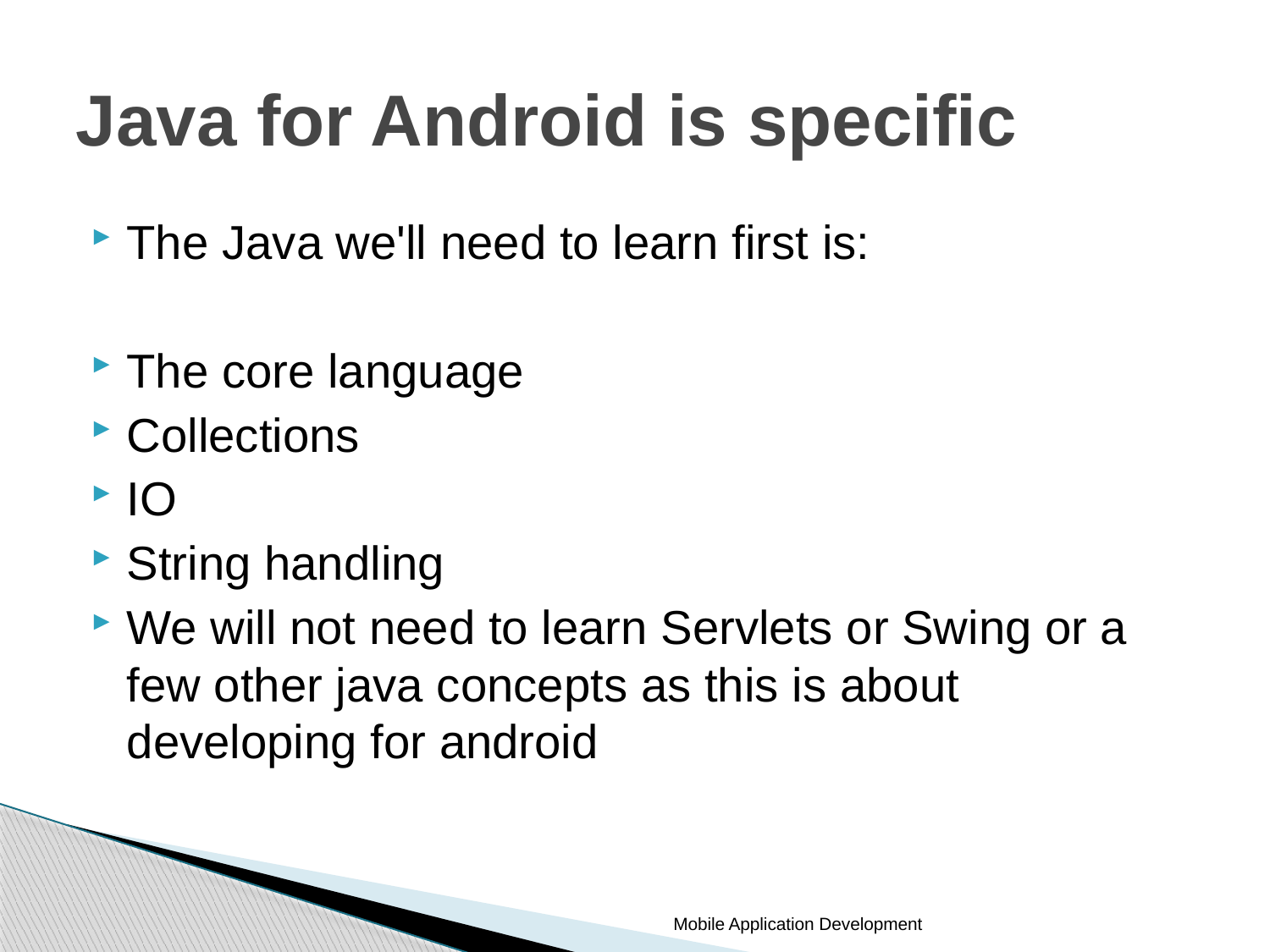

# Java for Android is specific
The Java we'll need to learn first is:

The core language
Collections
IO
String handling
We will not need to learn Servlets or Swing or a few other java concepts as this is about developing for android
Mobile Application Development